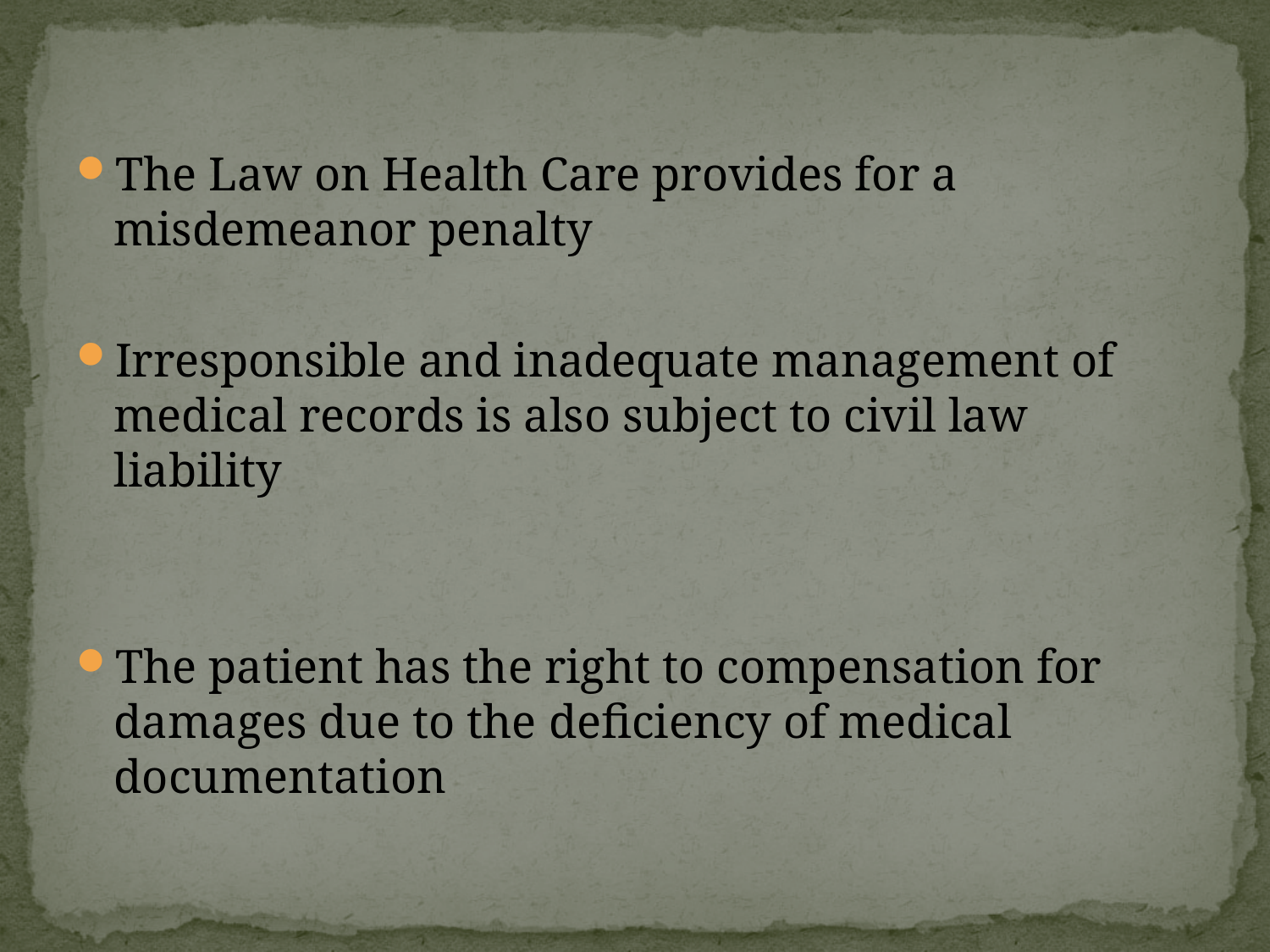

The Law on Health Care provides for a misdemeanor penalty

Irresponsible and inadequate management of medical records is also subject to civil law liability

The patient has the right to compensation for damages due to the deficiency of medical documentation